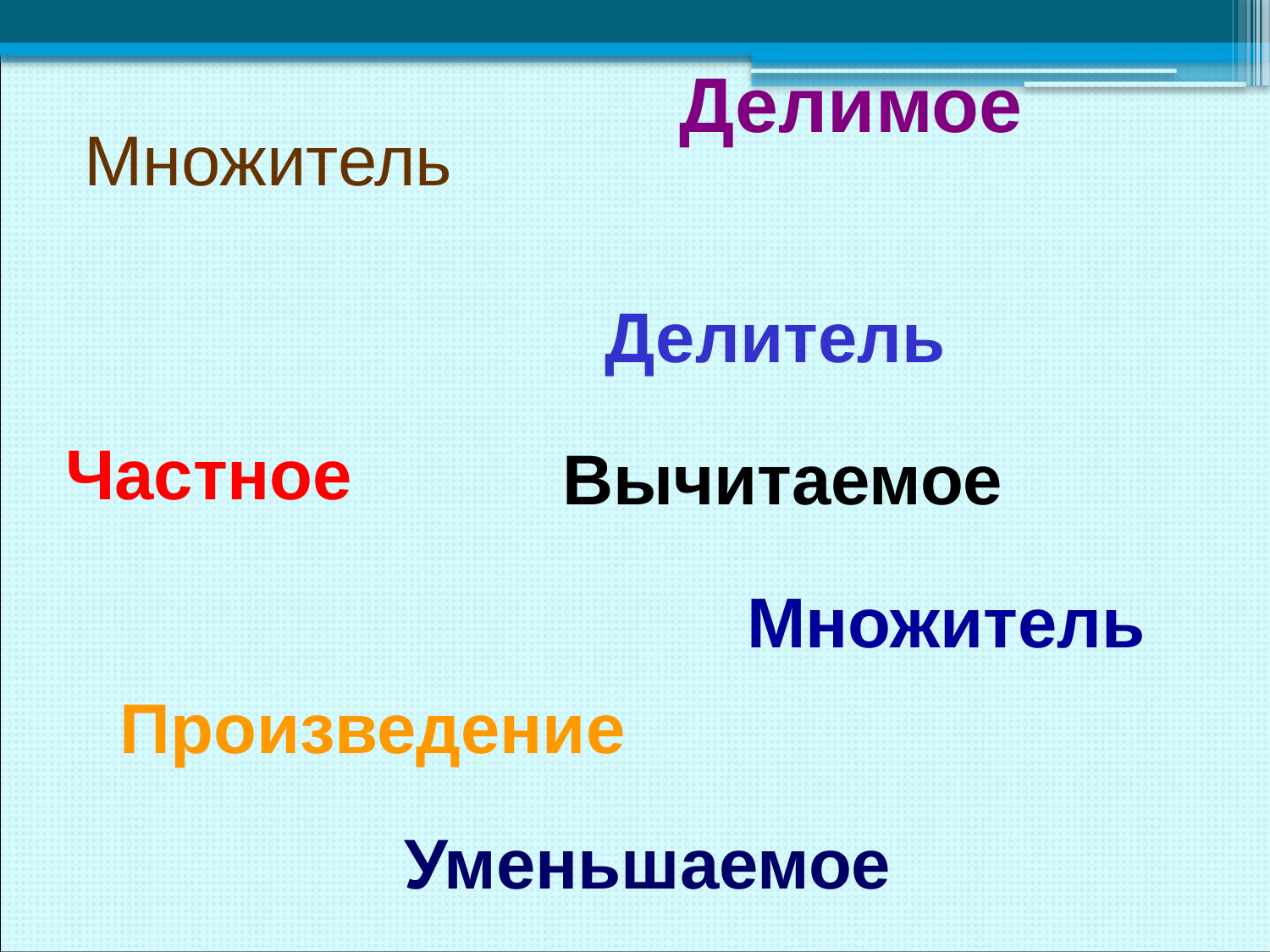

Делимое
 Множитель
Делитель
Частное
Вычитаемое
Множитель
Произведение
Уменьшаемое